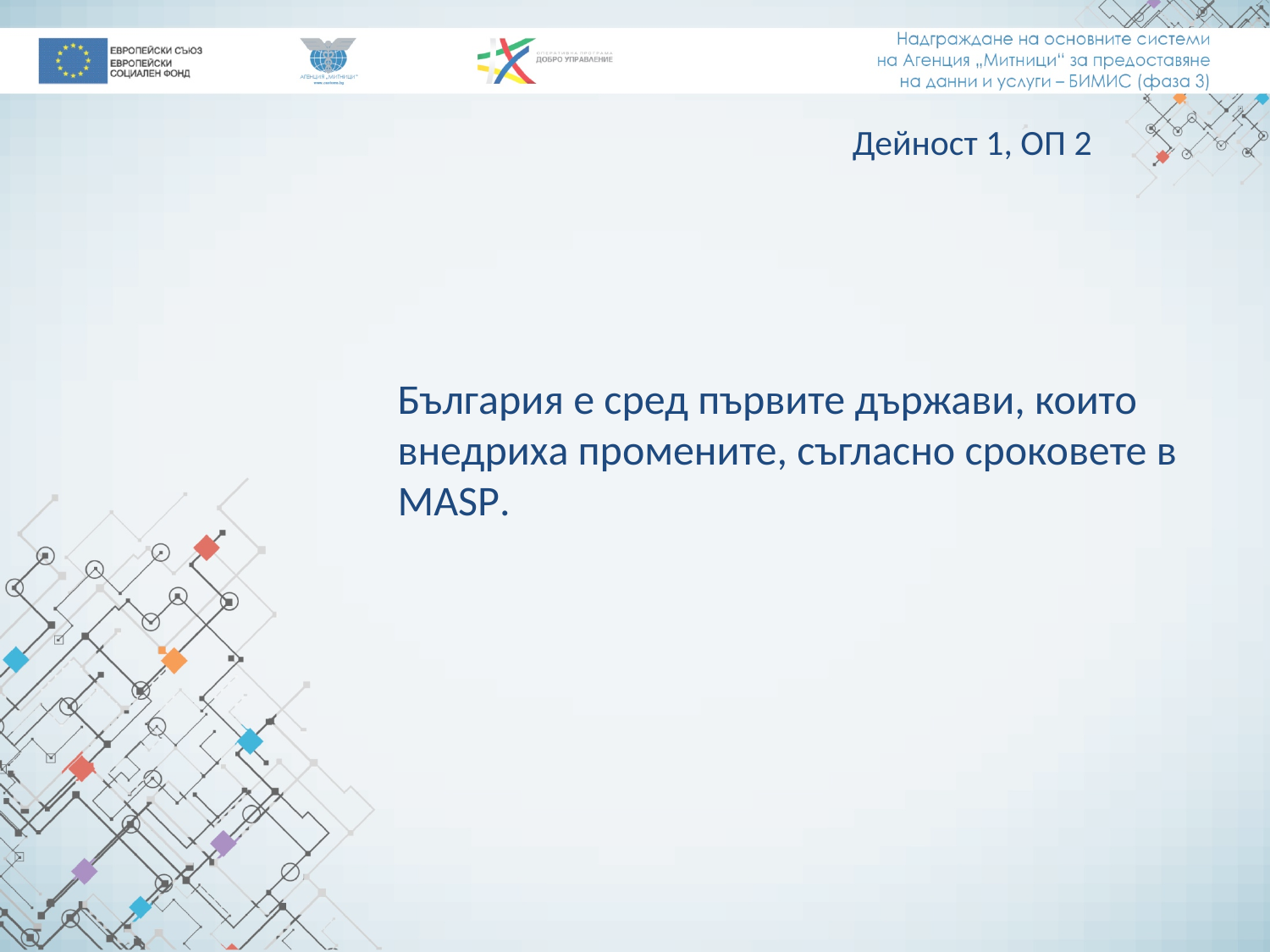

# Дейност 1, ОП 2

България е сред първите държави, които внедриха промените, съгласно сроковете в MASP.